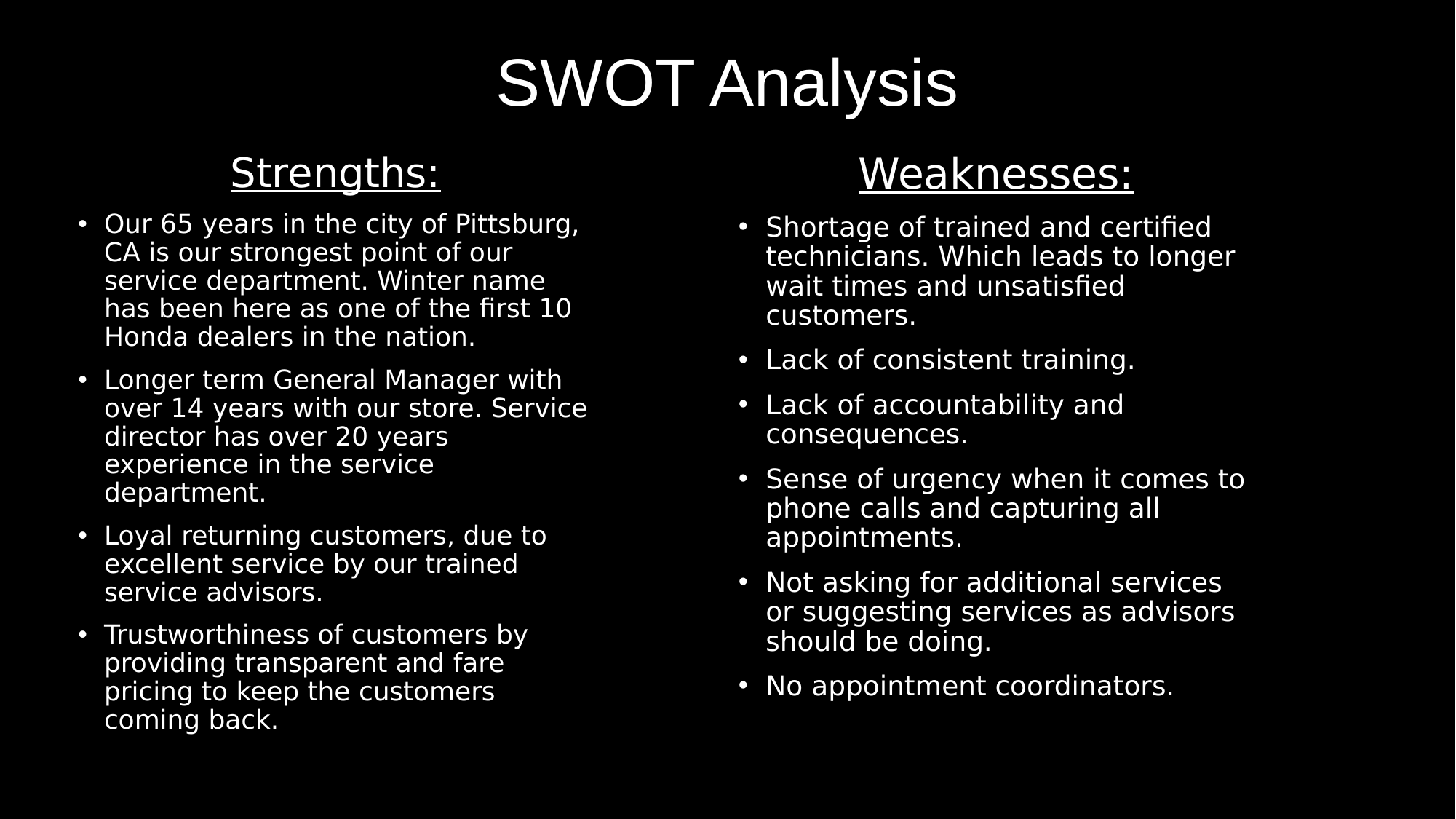

# SWOT Analysis
Strengths:
Our 65 years in the city of Pittsburg, CA is our strongest point of our service department. Winter name has been here as one of the first 10 Honda dealers in the nation.
Longer term General Manager with over 14 years with our store. Service director has over 20 years experience in the service department.
Loyal returning customers, due to excellent service by our trained service advisors.
Trustworthiness of customers by providing transparent and fare pricing to keep the customers coming back.

Weaknesses:
Shortage of trained and certified technicians. Which leads to longer wait times and unsatisfied customers.
Lack of consistent training.
Lack of accountability and consequences.
Sense of urgency when it comes to phone calls and capturing all appointments.
Not asking for additional services or suggesting services as advisors should be doing.
No appointment coordinators.